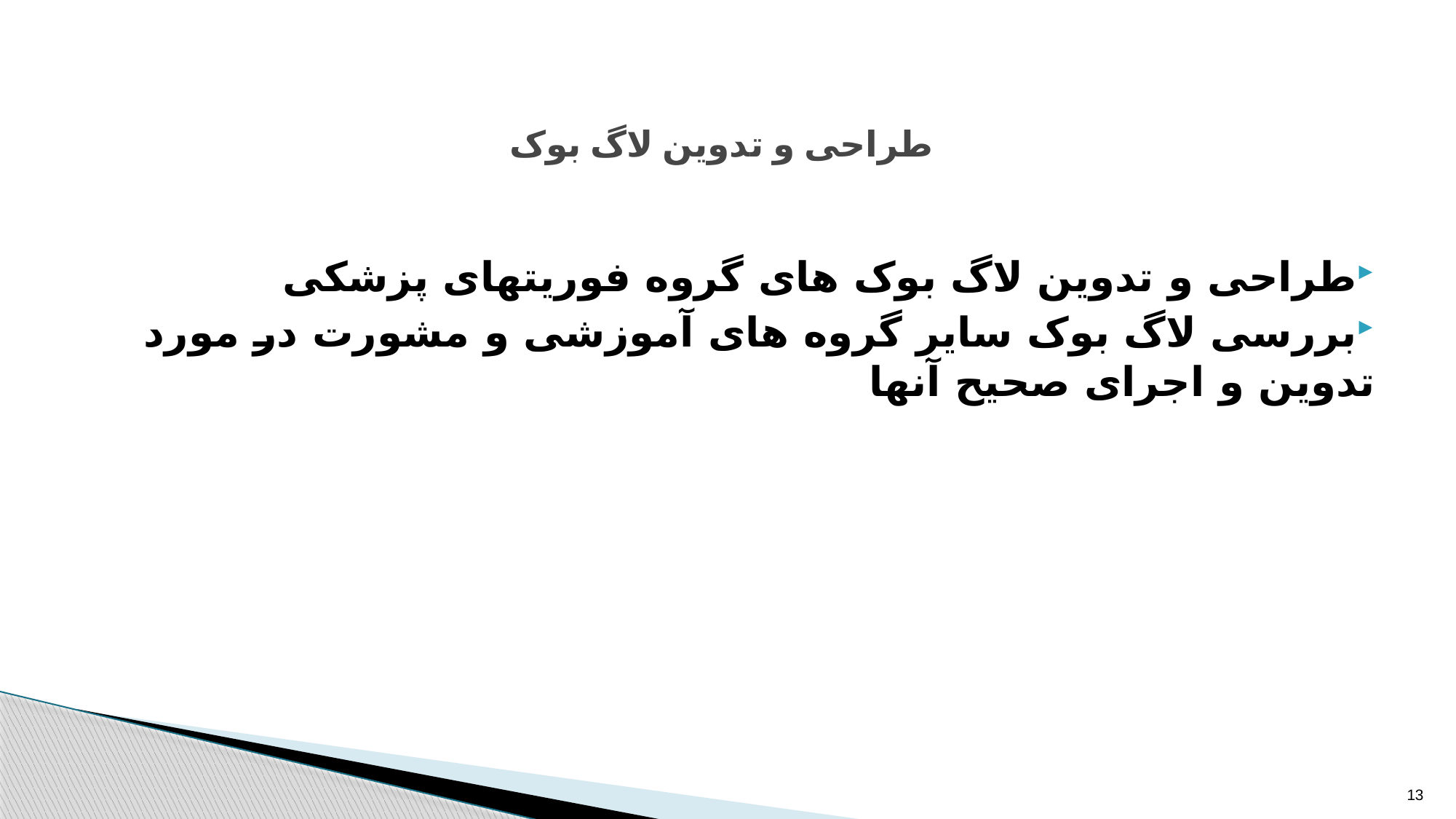

# طراحی و تدوین لاگ بوک
طراحی و تدوین لاگ بوک های گروه فوریتهای پزشکی
بررسی لاگ بوک سایر گروه های آموزشی و مشورت در مورد تدوین و اجرای صحیح آنها
13